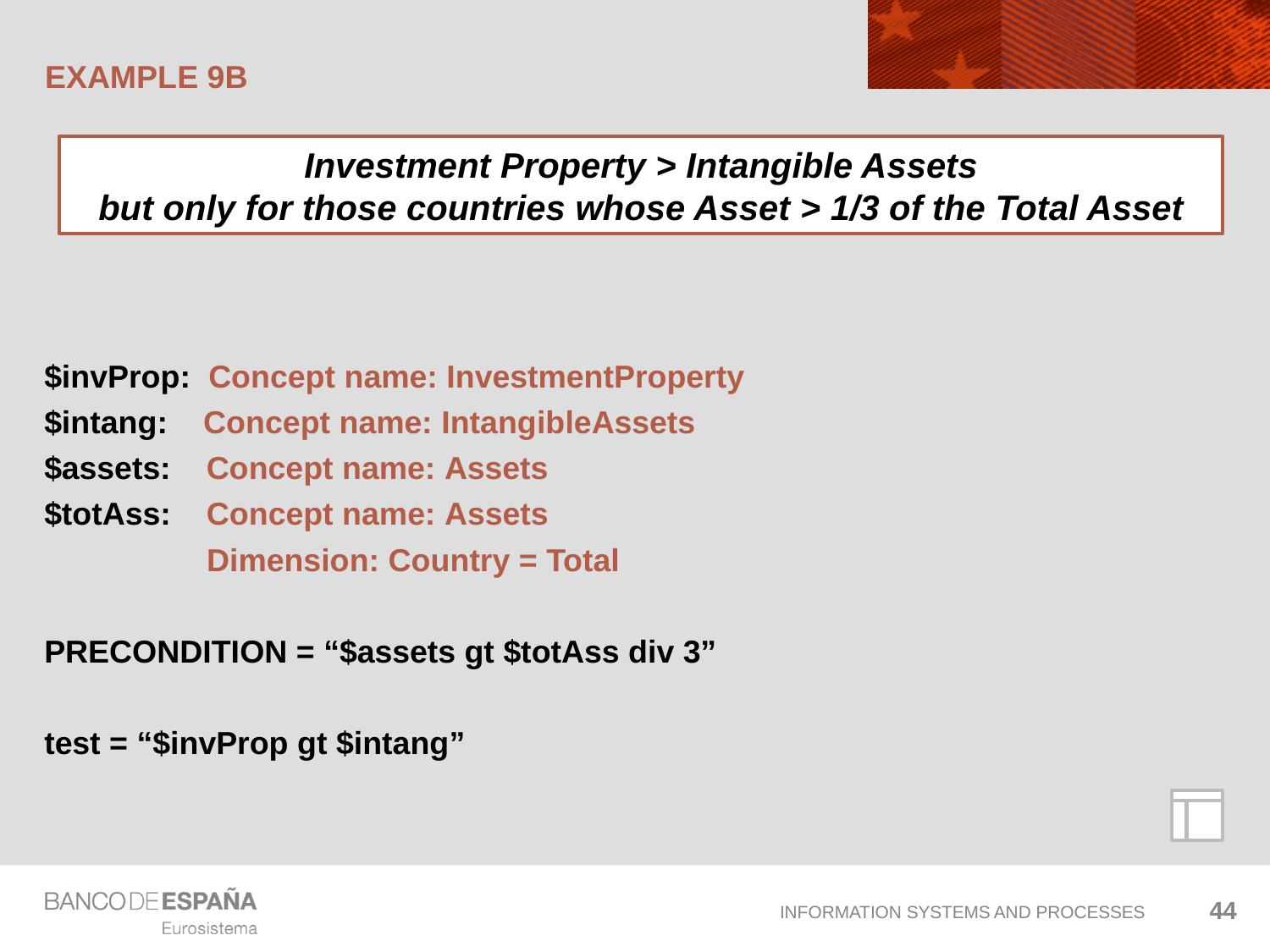

# EXAMPLE 9B
Investment Property > Intangible Assets
but only for those countries whose Asset > 1/3 of the Total Asset

$invProp:  Concept name: InvestmentProperty
$intang:    Concept name: IntangibleAssets
$assets:    Concept name: Assets
$totAss:    Concept name: Assets
	    Dimension: Country = Total

PRECONDITION = “$assets gt $totAss div 3”

test = “$invProp gt $intang”

44